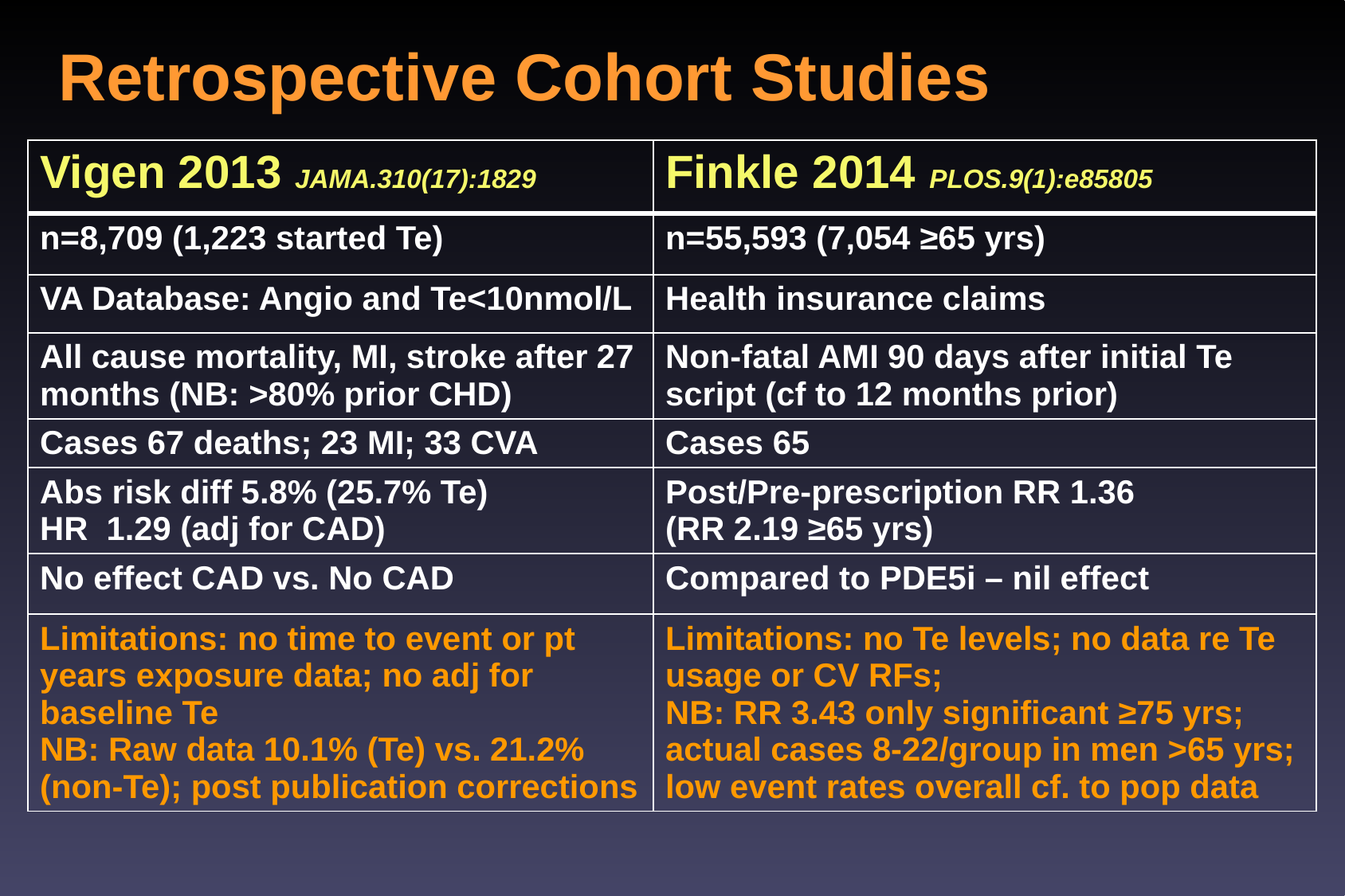

# Retrospective Cohort Studies
| Vigen 2013 JAMA.310(17):1829 | Finkle 2014 PLOS.9(1):e85805 |
| --- | --- |
| n=8,709 (1,223 started Te) | n=55,593 (7,054 ≥65 yrs) |
| VA Database: Angio and Te<10nmol/L | Health insurance claims |
| All cause mortality, MI, stroke after 27 months (NB: >80% prior CHD) | Non-fatal AMI 90 days after initial Te script (cf to 12 months prior) |
| Cases 67 deaths; 23 MI; 33 CVA | Cases 65 |
| Abs risk diff 5.8% (25.7% Te) HR 1.29 (adj for CAD) | Post/Pre-prescription RR 1.36 (RR 2.19 ≥65 yrs) |
| No effect CAD vs. No CAD | Compared to PDE5i – nil effect |
| Limitations: no time to event or pt years exposure data; no adj for baseline Te NB: Raw data 10.1% (Te) vs. 21.2% (non-Te); post publication corrections | Limitations: no Te levels; no data re Te usage or CV RFs; NB: RR 3.43 only significant ≥75 yrs; actual cases 8-22/group in men >65 yrs; low event rates overall cf. to pop data |